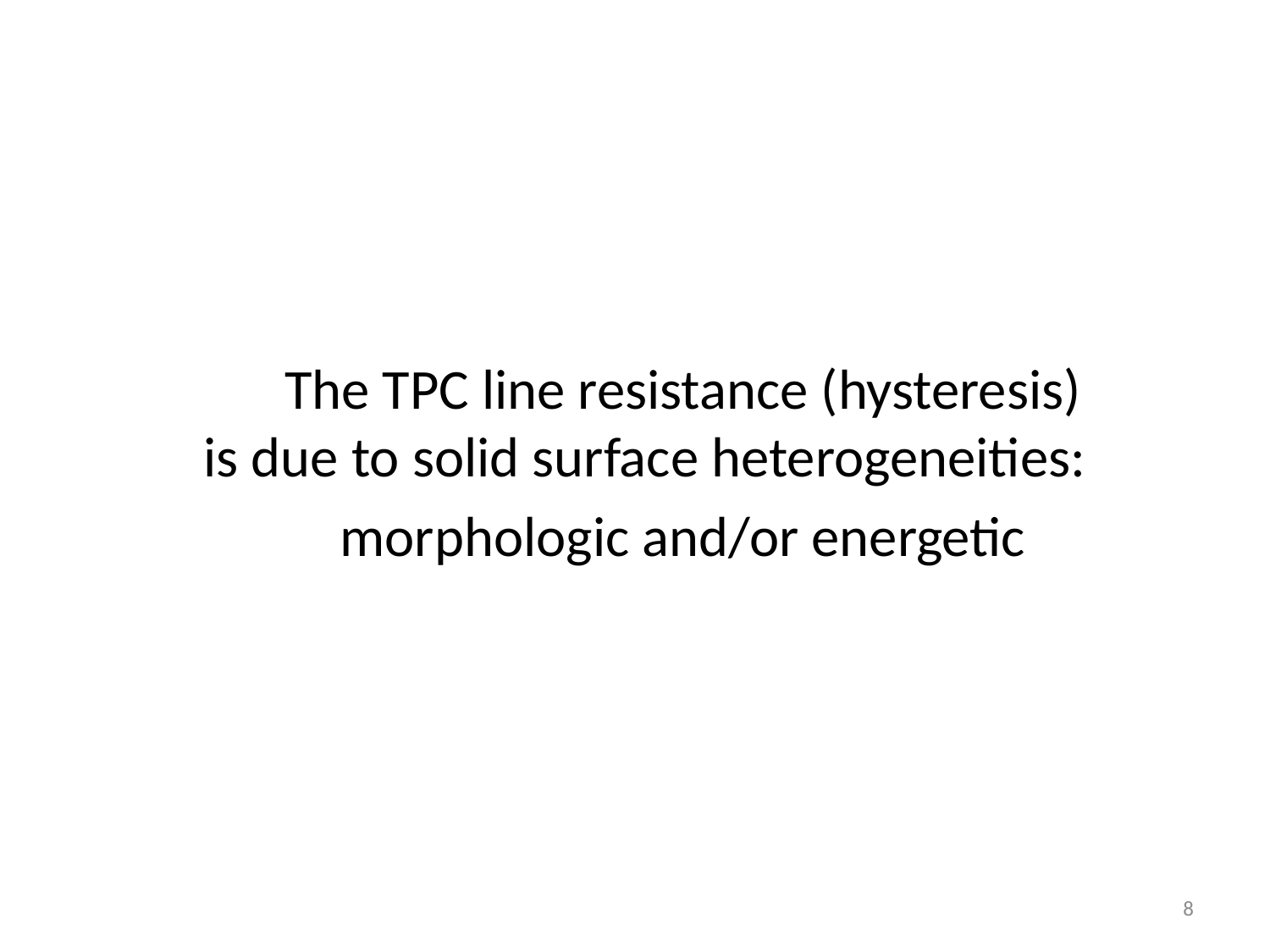

The TPC line resistance (hysteresis) is due to solid surface heterogeneities:
      morphologic and/or energetic

8